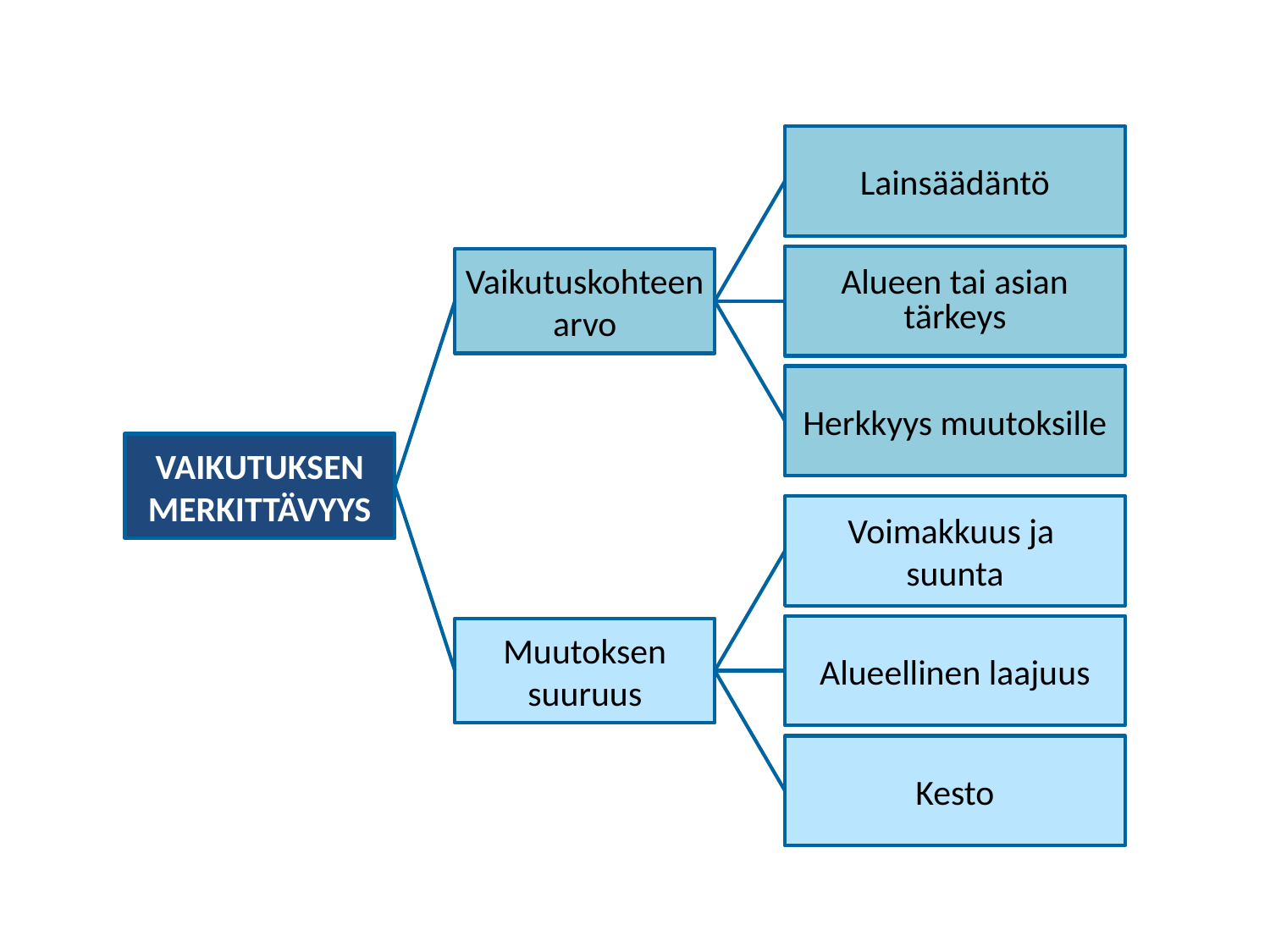

Lainsäädäntö
Alueen tai asian tärkeys
Vaikutuskohteen arvo
Herkkyys muutoksille
VAIKUTUKSEN MERKITTÄVYYS
Voimakkuus ja
suunta
Alueellinen laajuus
Muutoksen suuruus
Kesto